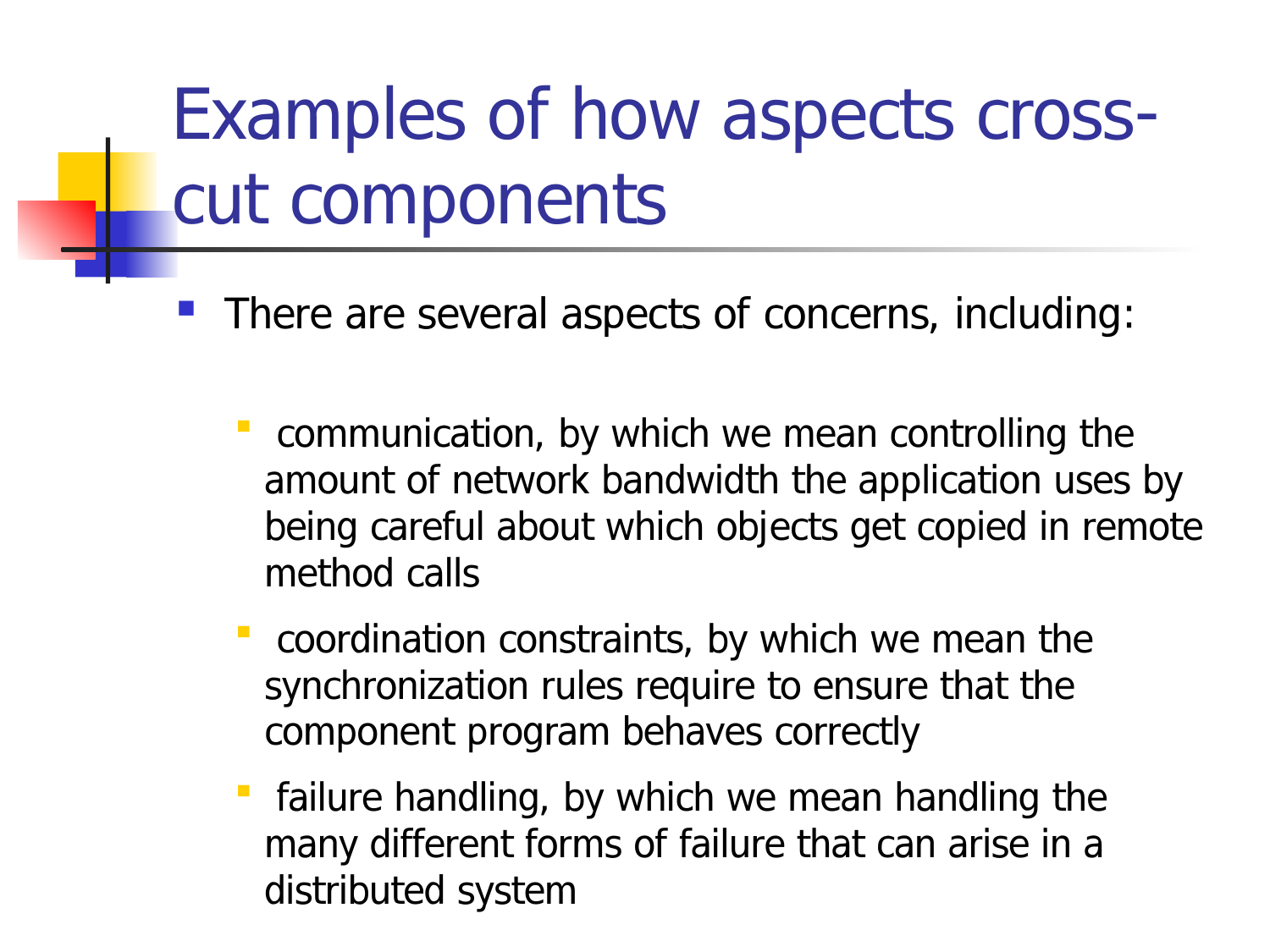

# Examples of how aspects cross-cut components
There are several aspects of concerns, including:

 communication, by which we mean controlling the amount of network bandwidth the application uses by being careful about which objects get copied in remote method calls
 coordination constraints, by which we mean the synchronization rules require to ensure that the component program behaves correctly
 failure handling, by which we mean handling the many different forms of failure that can arise in a distributed system